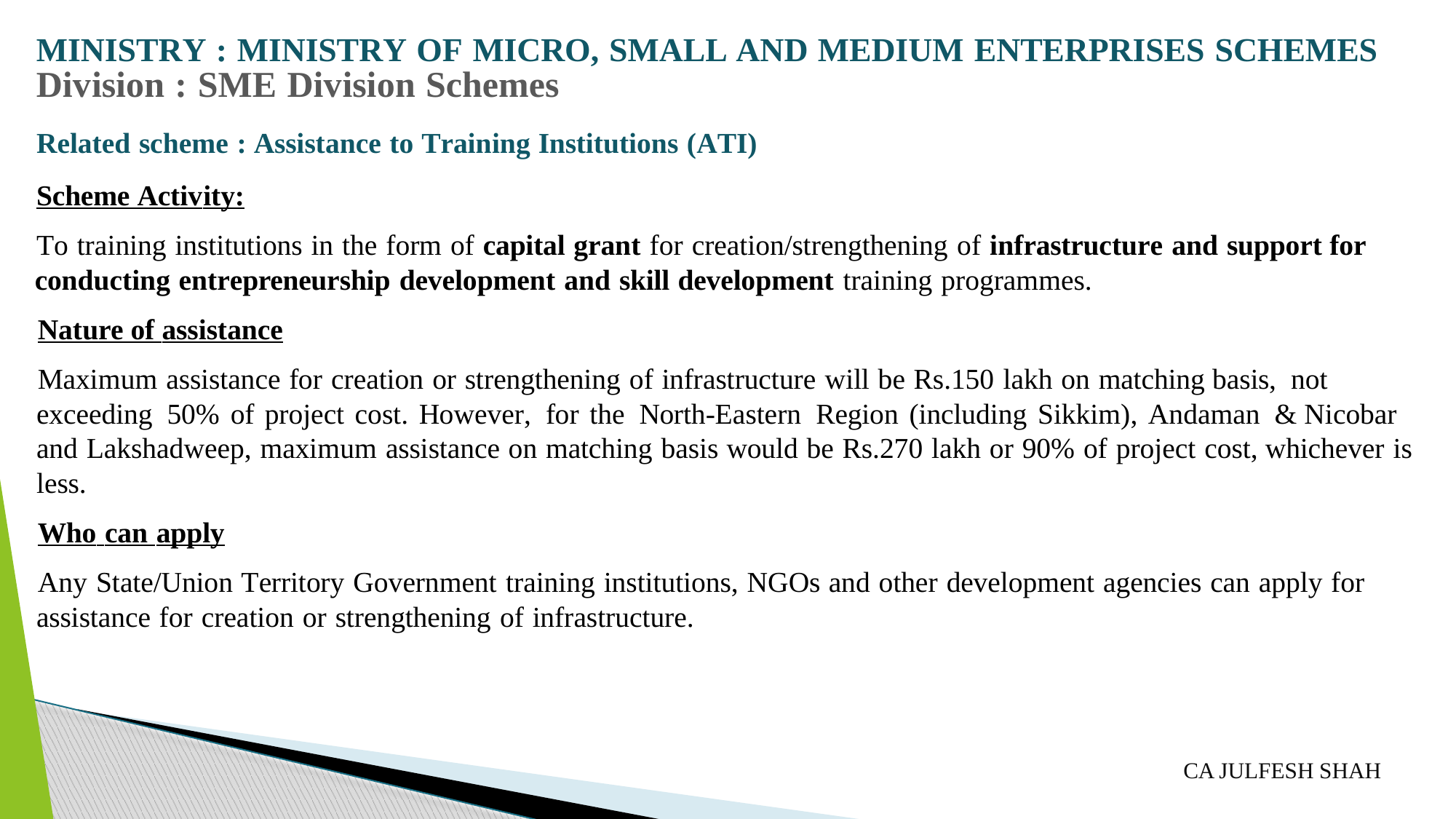

# MINISTRY : MINISTRY OF MICRO, SMALL AND MEDIUM ENTERPRISES SCHEMES
Division : SME Division Schemes
Related scheme : Assistance to Training Institutions (ATI)
Scheme Activity:
To training institutions in the form of capital grant for creation/strengthening of infrastructure and support for conducting entrepreneurship development and skill development training programmes.
Nature of assistance
Maximum assistance for creation or strengthening of infrastructure will be Rs.150 lakh on matching basis,  not exceeding  50% of project cost. However,  for the  North-Eastern  Region (including Sikkim), Andaman  & Nicobar and Lakshadweep, maximum assistance on matching basis would be Rs.270 lakh or 90% of project cost, whichever is less.
Who can apply
Any State/Union Territory Government training institutions, NGOs and other development agencies can apply for assistance for creation or strengthening of infrastructure.

CA JULFESH SHAH